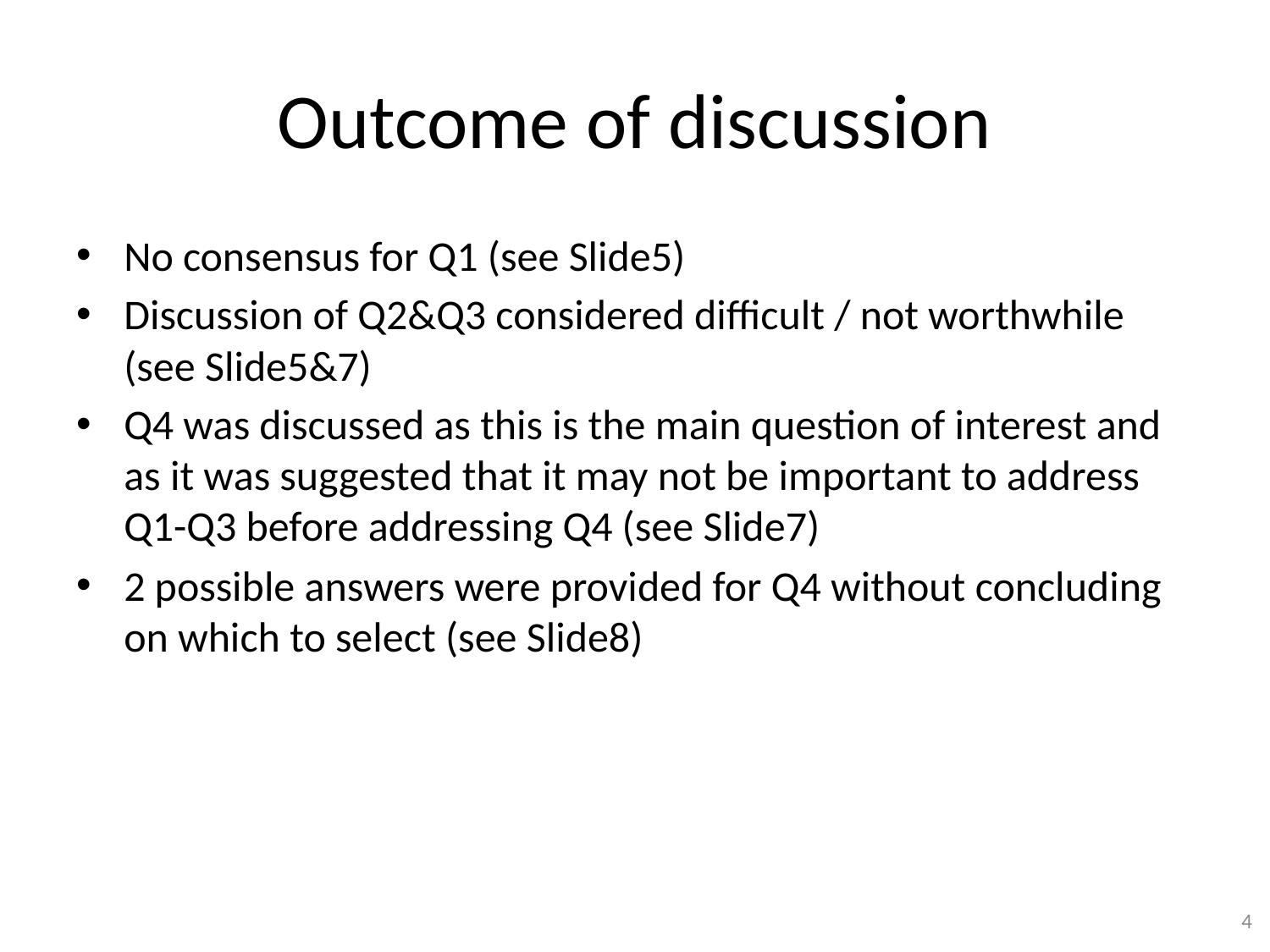

# Outcome of discussion
No consensus for Q1 (see Slide5)
Discussion of Q2&Q3 considered difficult / not worthwhile (see Slide5&7)
Q4 was discussed as this is the main question of interest and as it was suggested that it may not be important to address Q1-Q3 before addressing Q4 (see Slide7)
2 possible answers were provided for Q4 without concluding on which to select (see Slide8)
4